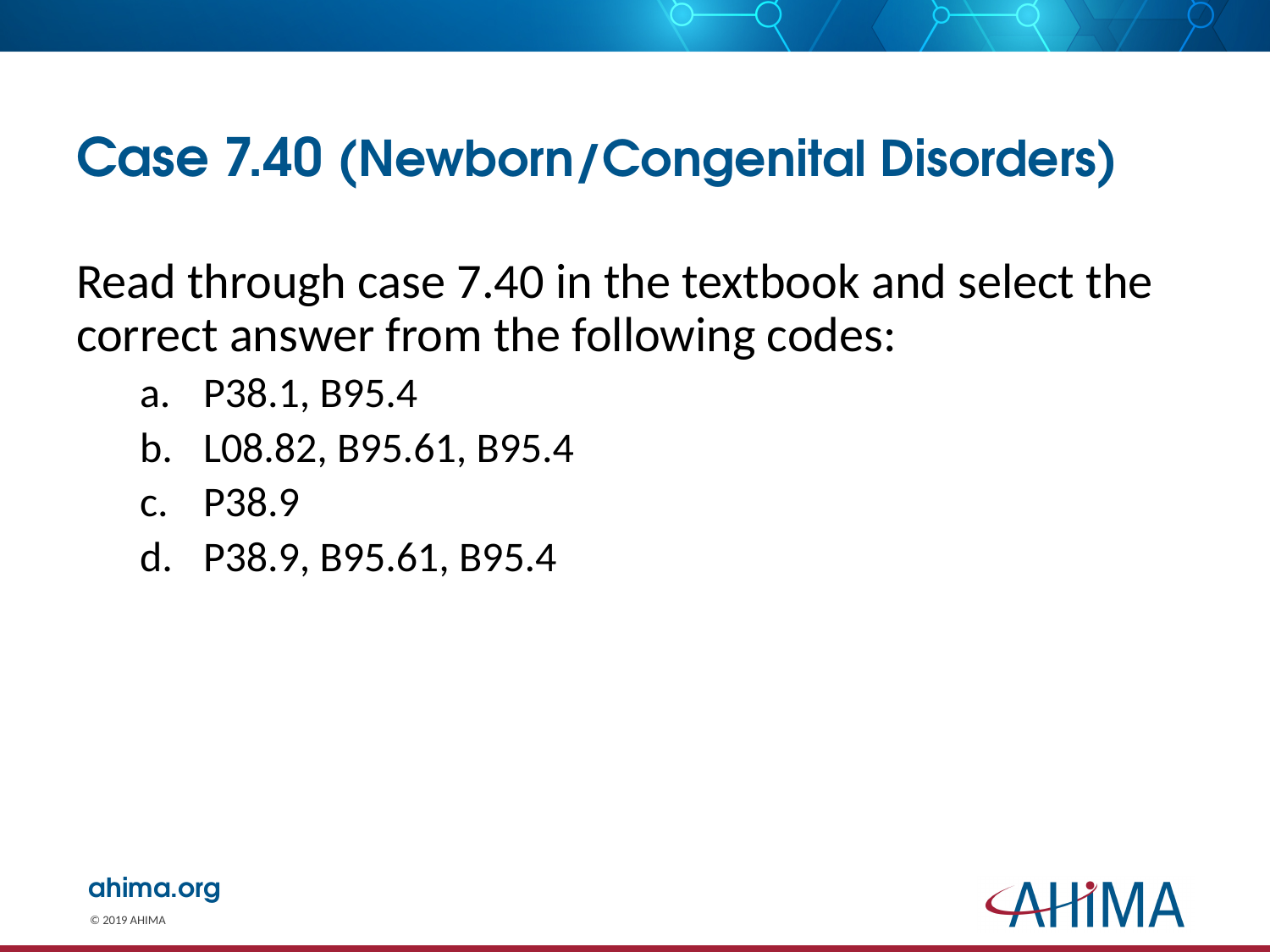

# Case 7.40 (Newborn/Congenital Disorders)

Read through case 7.40 in the textbook and select the correct answer from the following codes:
P38.1, B95.4
L08.82, B95.61, B95.4
P38.9
P38.9, B95.61, B95.4